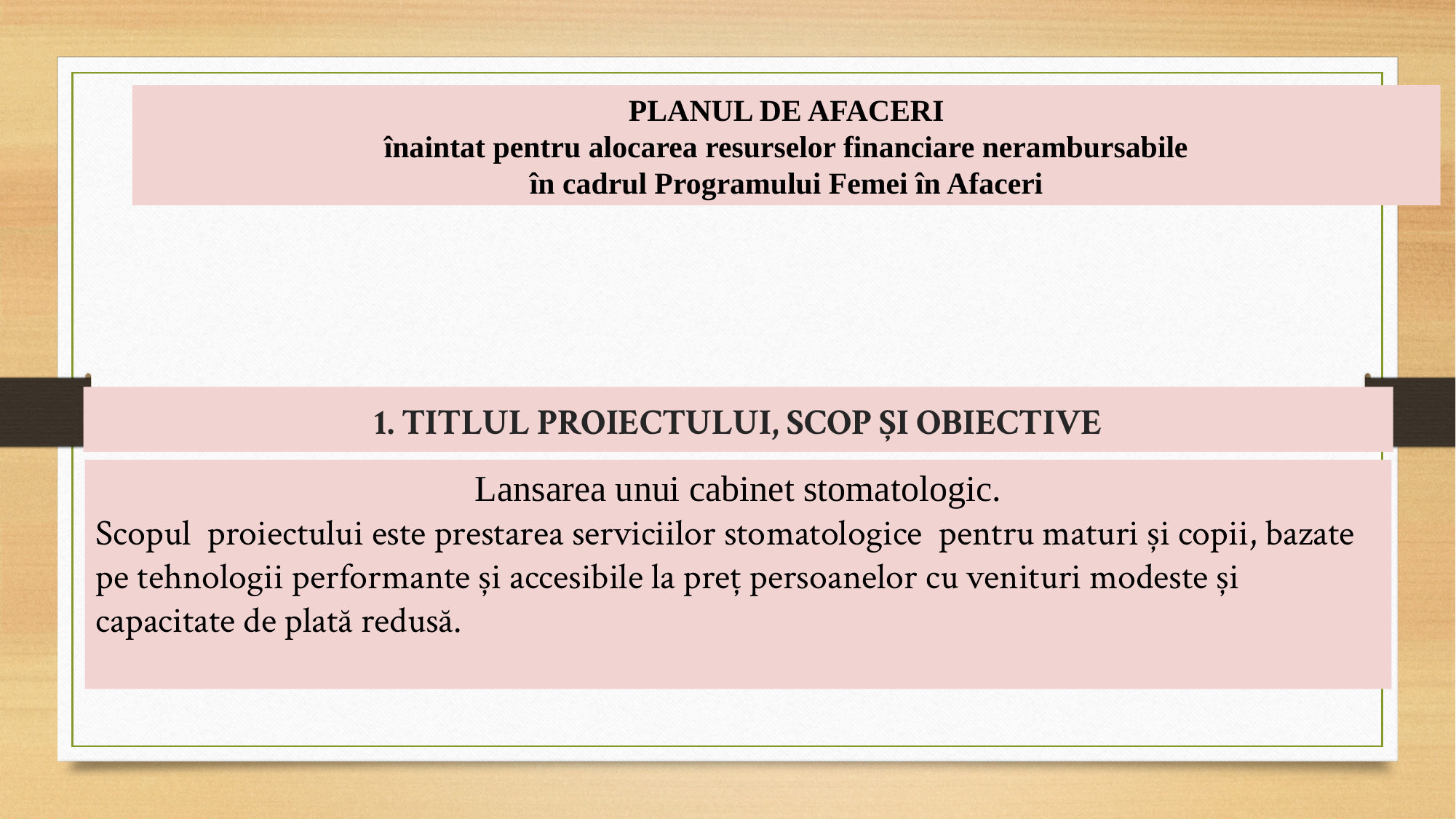

PLANUL DE AFACERI
înaintat pentru alocarea resurselor financiare nerambursabile
în cadrul Programului Femei în Afaceri
# 1. TITLUL PROIECTULUI, SCOP ȘI OBIECTIVE
Lansarea unui cabinet stomatologic.
Scopul  proiectului este prestarea serviciilor stomatologice  pentru maturi și copii, bazate pe tehnologii performante și accesibile la preț persoanelor cu venituri modeste și capacitate de plată redusă.